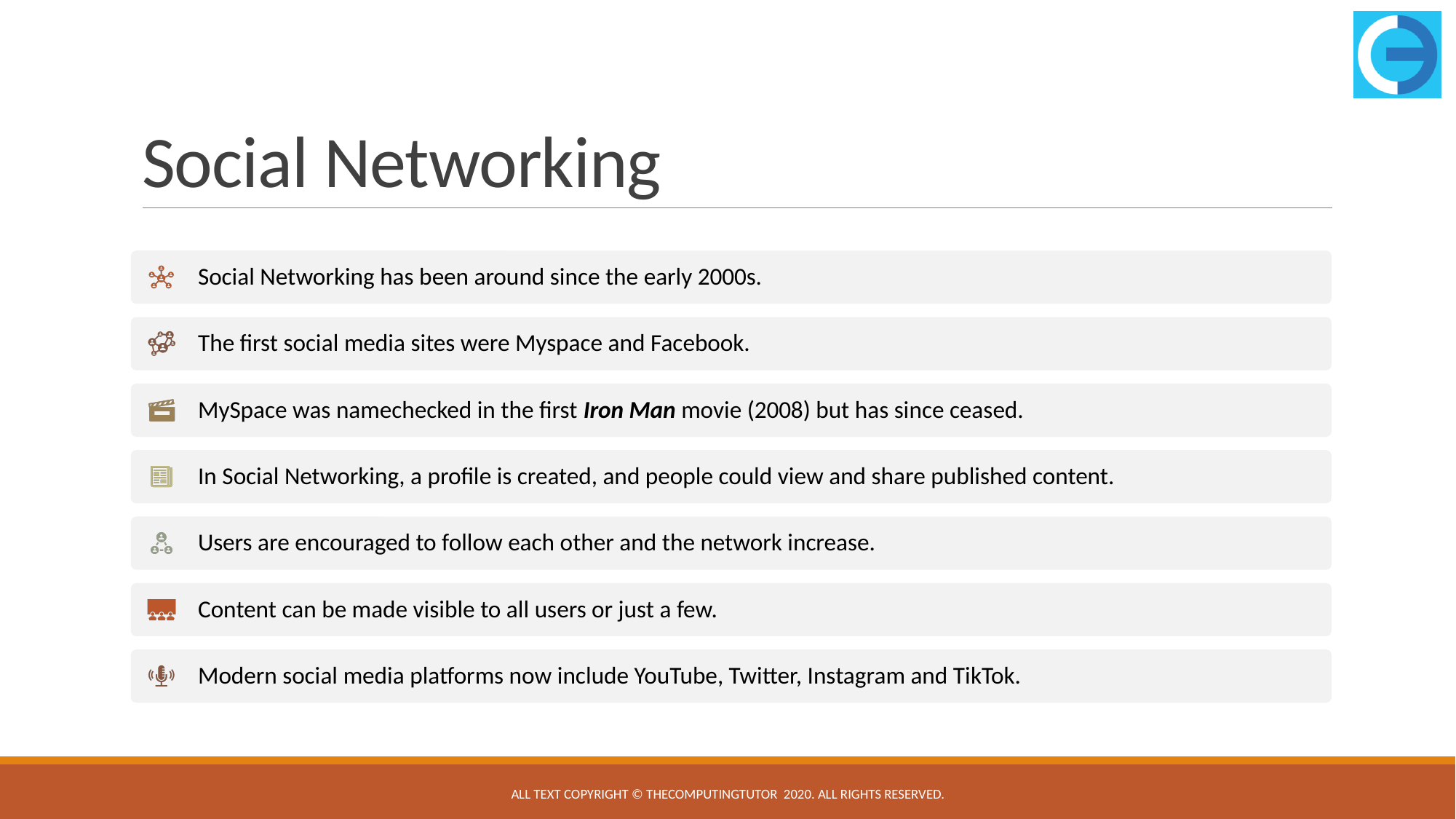

# Social Networking
Social Networking has been around since the early 2000s.
The first social media sites were Myspace and Facebook.
MySpace was namechecked in the first Iron Man movie (2008) but has since ceased.
In Social Networking, a profile is created, and people could view and share published content.
Users are encouraged to follow each other and the network increase.
Content can be made visible to all users or just a few.
Modern social media platforms now include YouTube, Twitter, Instagram and TikTok.
All text copyright © TheComputingTutor  2020. All rights Reserved.